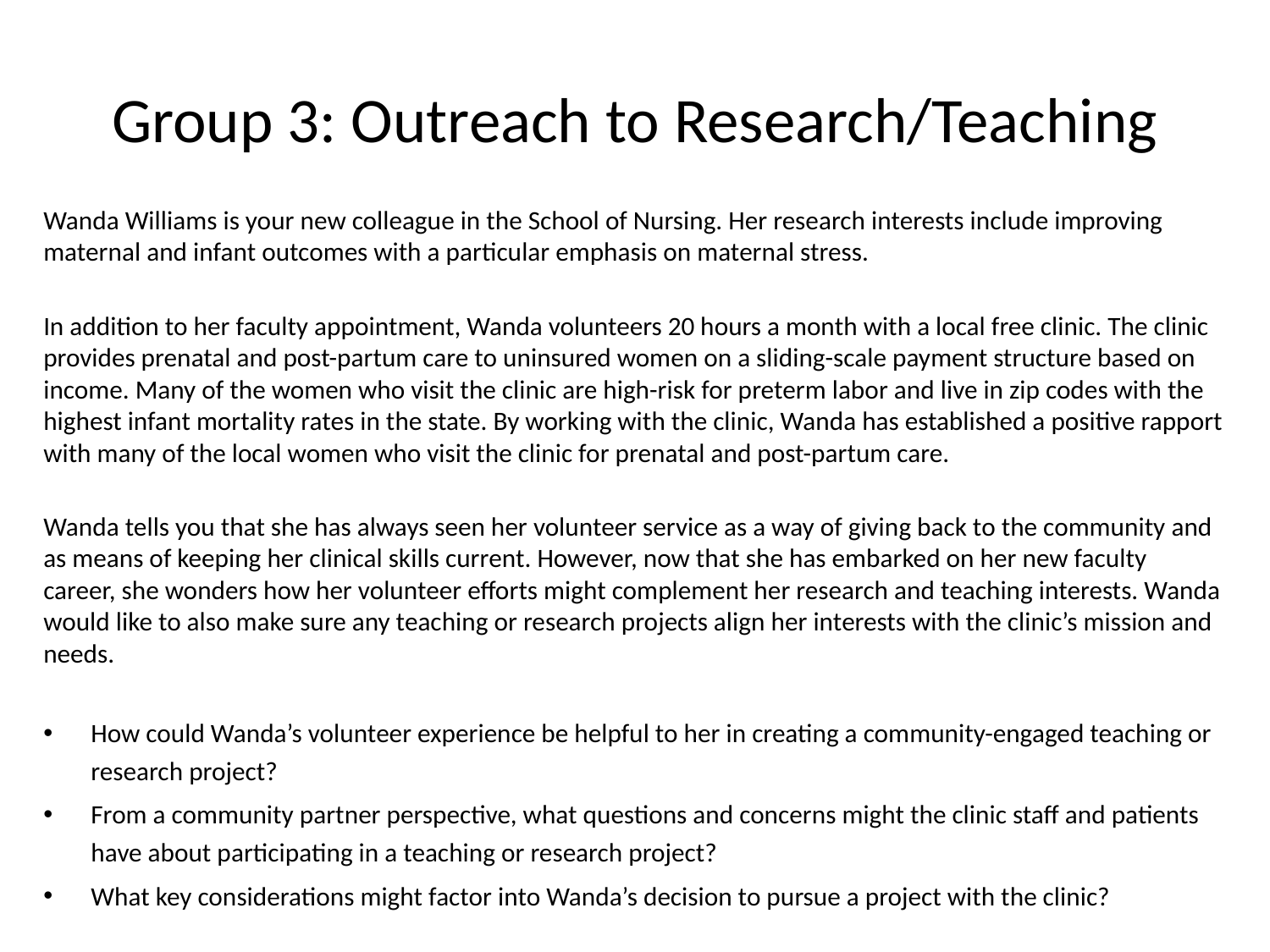

# Group 3: Outreach to Research/Teaching
Wanda Williams is your new colleague in the School of Nursing. Her research interests include improving maternal and infant outcomes with a particular emphasis on maternal stress.

In addition to her faculty appointment, Wanda volunteers 20 hours a month with a local free clinic. The clinic provides prenatal and post-partum care to uninsured women on a sliding-scale payment structure based on income. Many of the women who visit the clinic are high-risk for preterm labor and live in zip codes with the highest infant mortality rates in the state. By working with the clinic, Wanda has established a positive rapport with many of the local women who visit the clinic for prenatal and post-partum care.

Wanda tells you that she has always seen her volunteer service as a way of giving back to the community and as means of keeping her clinical skills current. However, now that she has embarked on her new faculty career, she wonders how her volunteer efforts might complement her research and teaching interests. Wanda would like to also make sure any teaching or research projects align her interests with the clinic’s mission and needs.

How could Wanda’s volunteer experience be helpful to her in creating a community-engaged teaching or research project?
From a community partner perspective, what questions and concerns might the clinic staff and patients have about participating in a teaching or research project?
What key considerations might factor into Wanda’s decision to pursue a project with the clinic?